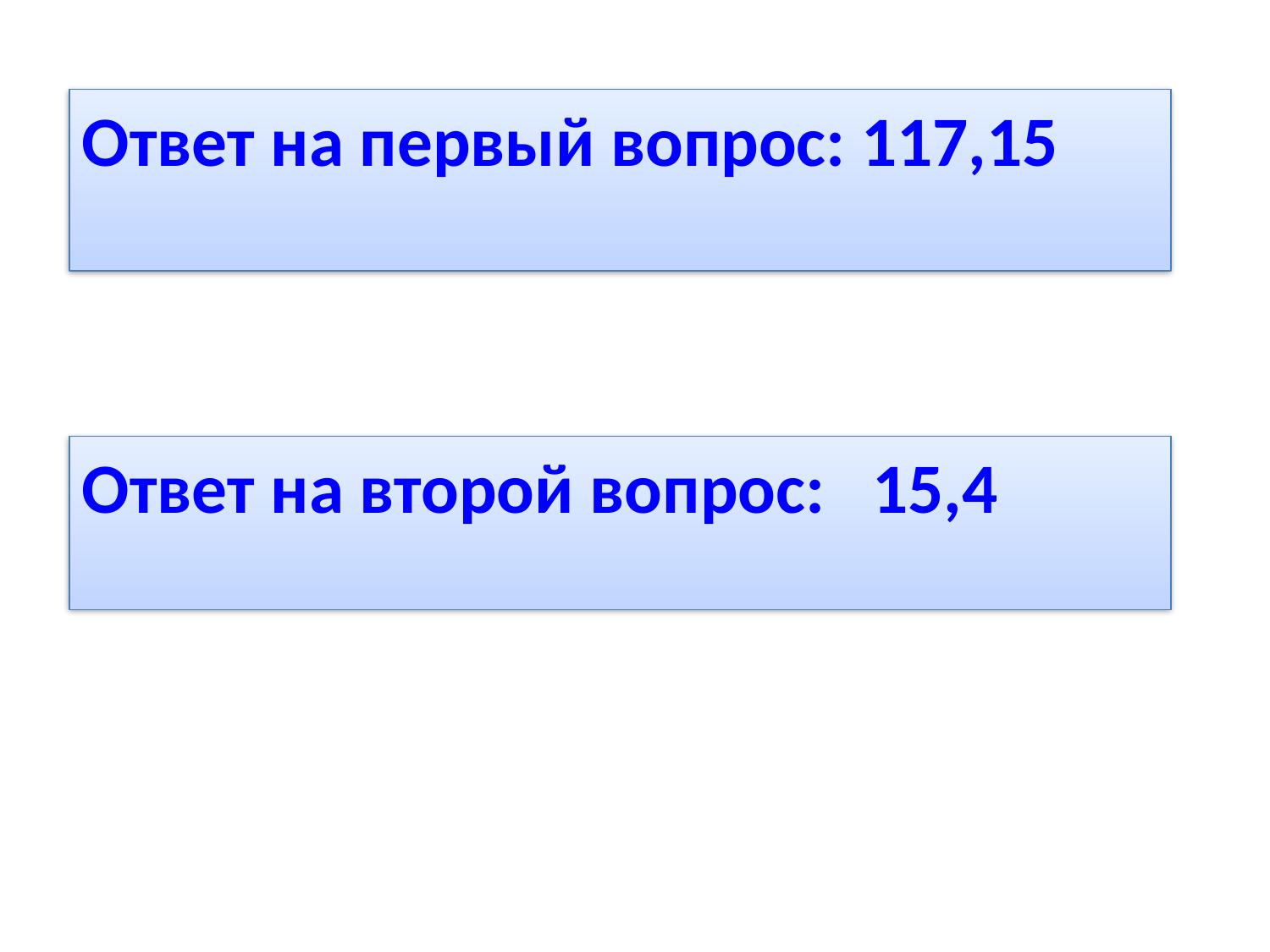

Ответ на первый вопрос: 117,15

Ответ на второй вопрос:   15,4